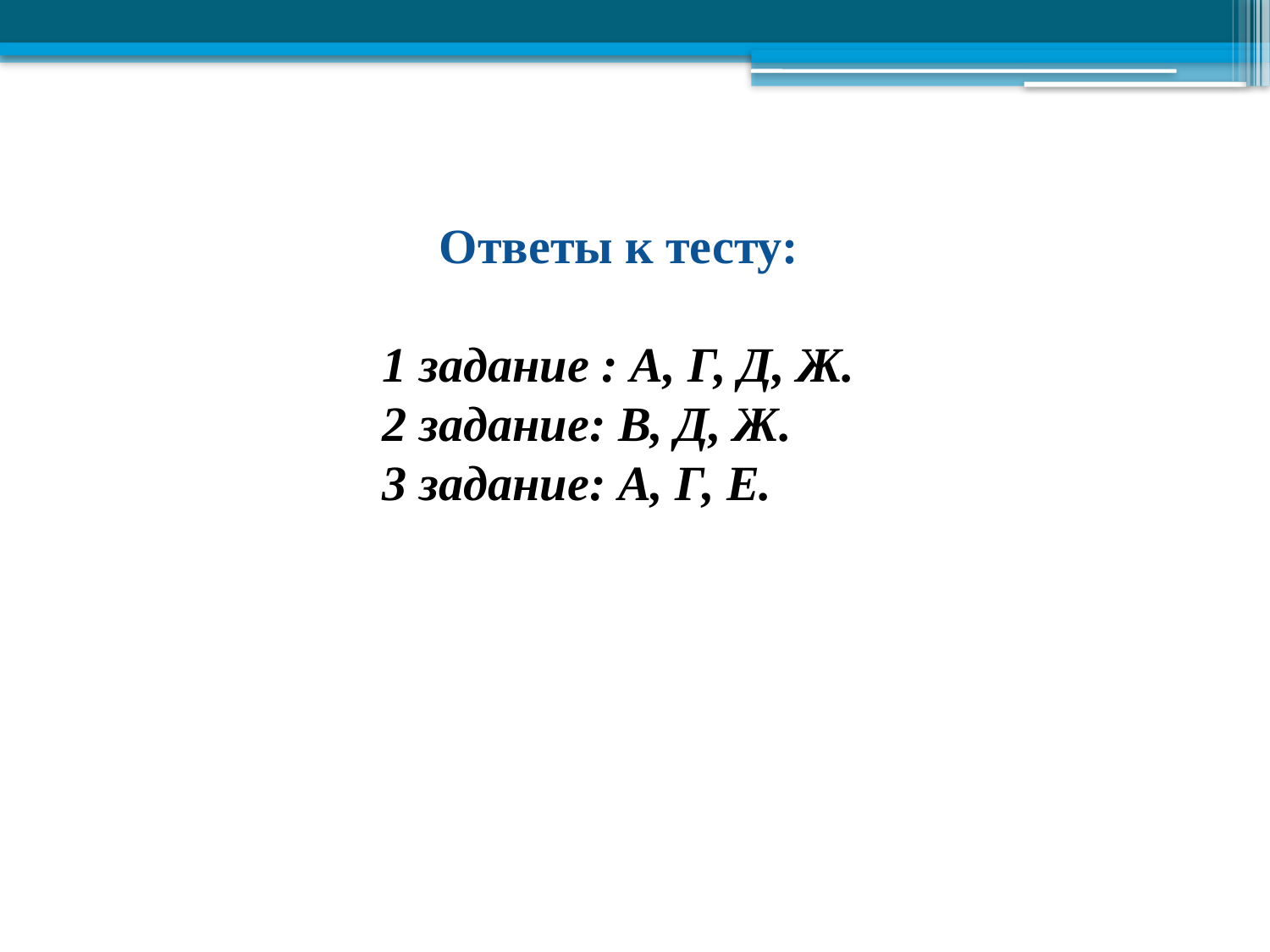

Ответы к тесту:

1 задание : А, Г, Д, Ж.
2 задание: В, Д, Ж.
3 задание: А, Г, Е.